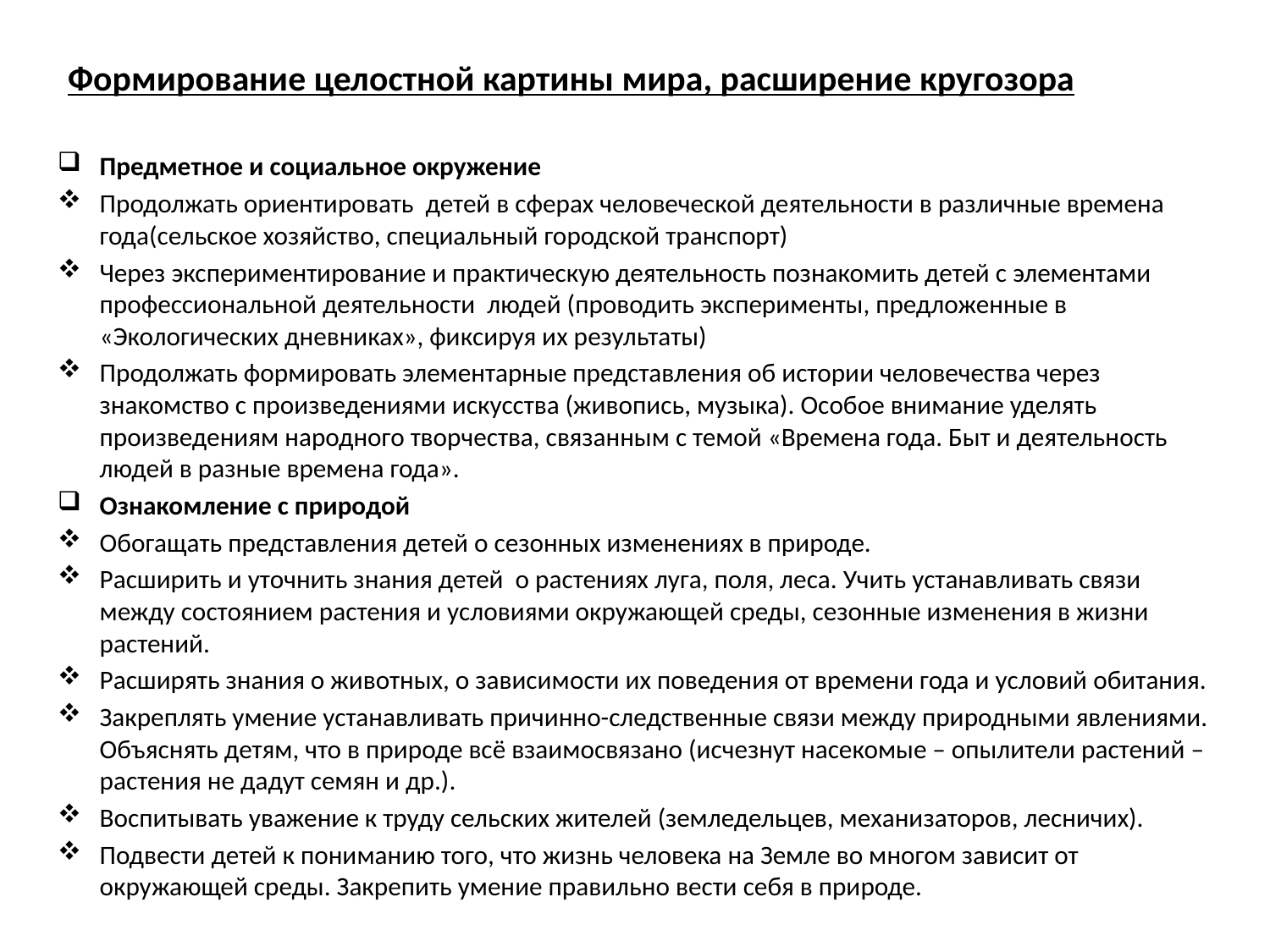

# Формирование целостной картины мира, расширение кругозора

Предметное и социальное окружение
Продолжать ориентировать  детей в сферах человеческой деятельности в различные времена года(сельское хозяйство, специальный городской транспорт)
Через экспериментирование и практическую деятельность познакомить детей с элементами профессиональной деятельности  людей (проводить эксперименты, предложенные в «Экологических дневниках», фиксируя их результаты)
Продолжать формировать элементарные представления об истории человечества через знакомство с произведениями искусства (живопись, музыка). Особое внимание уделять произведениям народного творчества, связанным с темой «Времена года. Быт и деятельность людей в разные времена года».
Ознакомление с природой
Обогащать представления детей о сезонных изменениях в природе.
Расширить и уточнить знания детей  о растениях луга, поля, леса. Учить устанавливать связи между состоянием растения и условиями окружающей среды, сезонные изменения в жизни растений.
Расширять знания о животных, о зависимости их поведения от времени года и условий обитания.
Закреплять умение устанавливать причинно-следственные связи между природными явлениями. Объяснять детям, что в природе всё взаимосвязано (исчезнут насекомые – опылители растений – растения не дадут семян и др.).
Воспитывать уважение к труду сельских жителей (земледельцев, механизаторов, лесничих).
Подвести детей к пониманию того, что жизнь человека на Земле во многом зависит от окружающей среды. Закрепить умение правильно вести себя в природе.